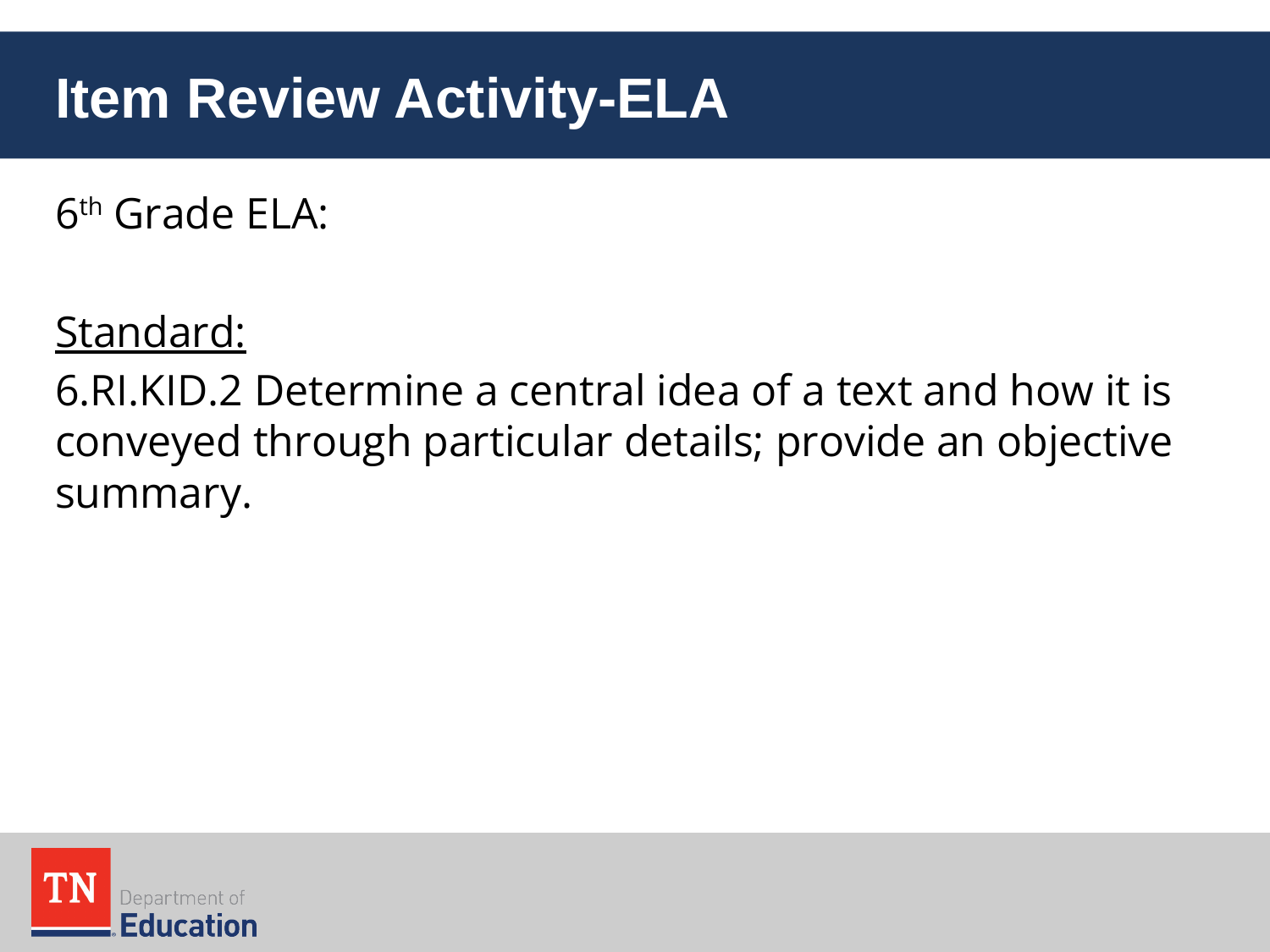

# Item Review Activity-ELA
6th Grade ELA:

Standard:
6.RI.KID.2 Determine a central idea of a text and how it is conveyed through particular details; provide an objective summary.